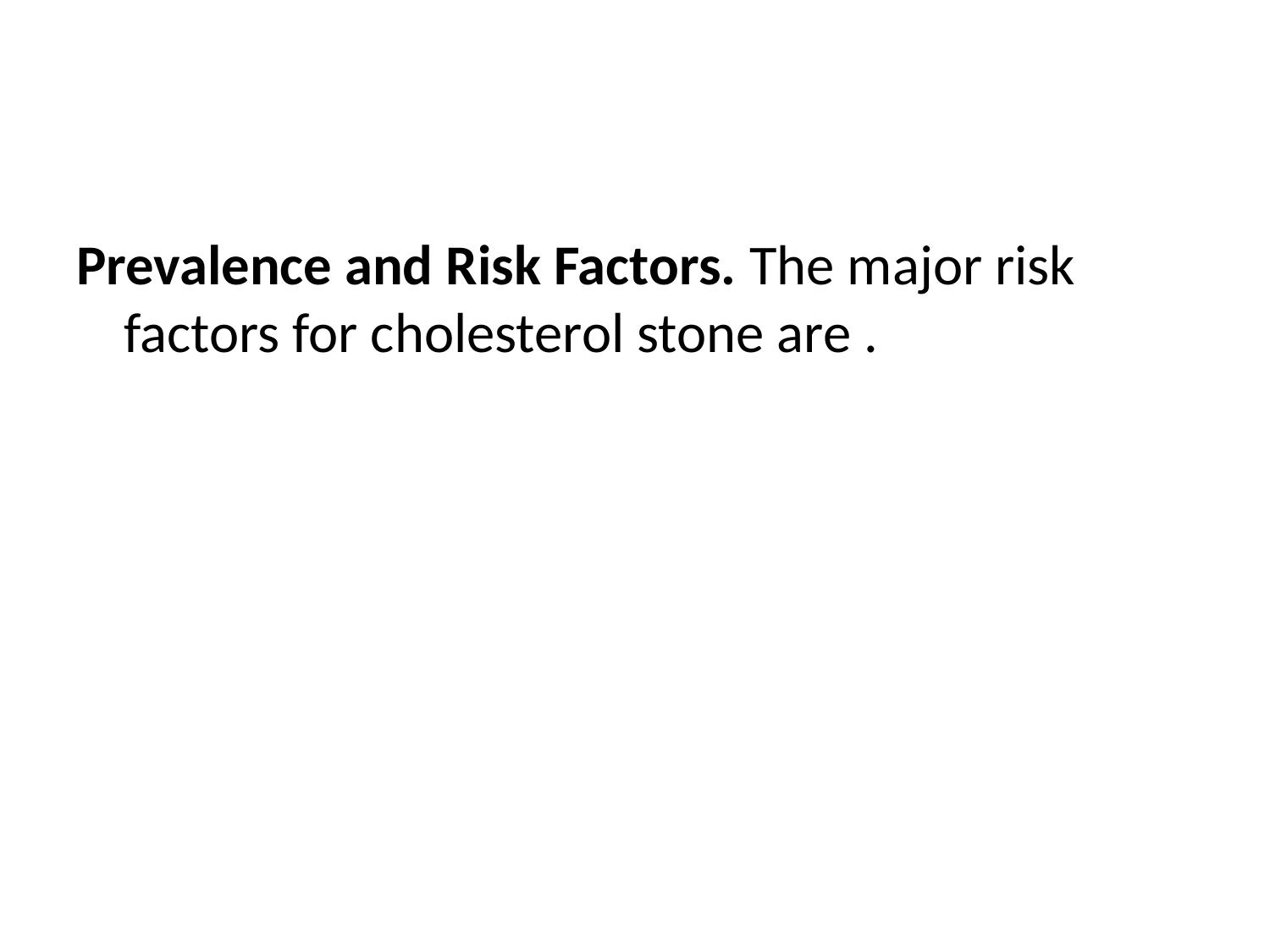

#
Prevalence and Risk Factors. The major risk factors for cholesterol stone are .